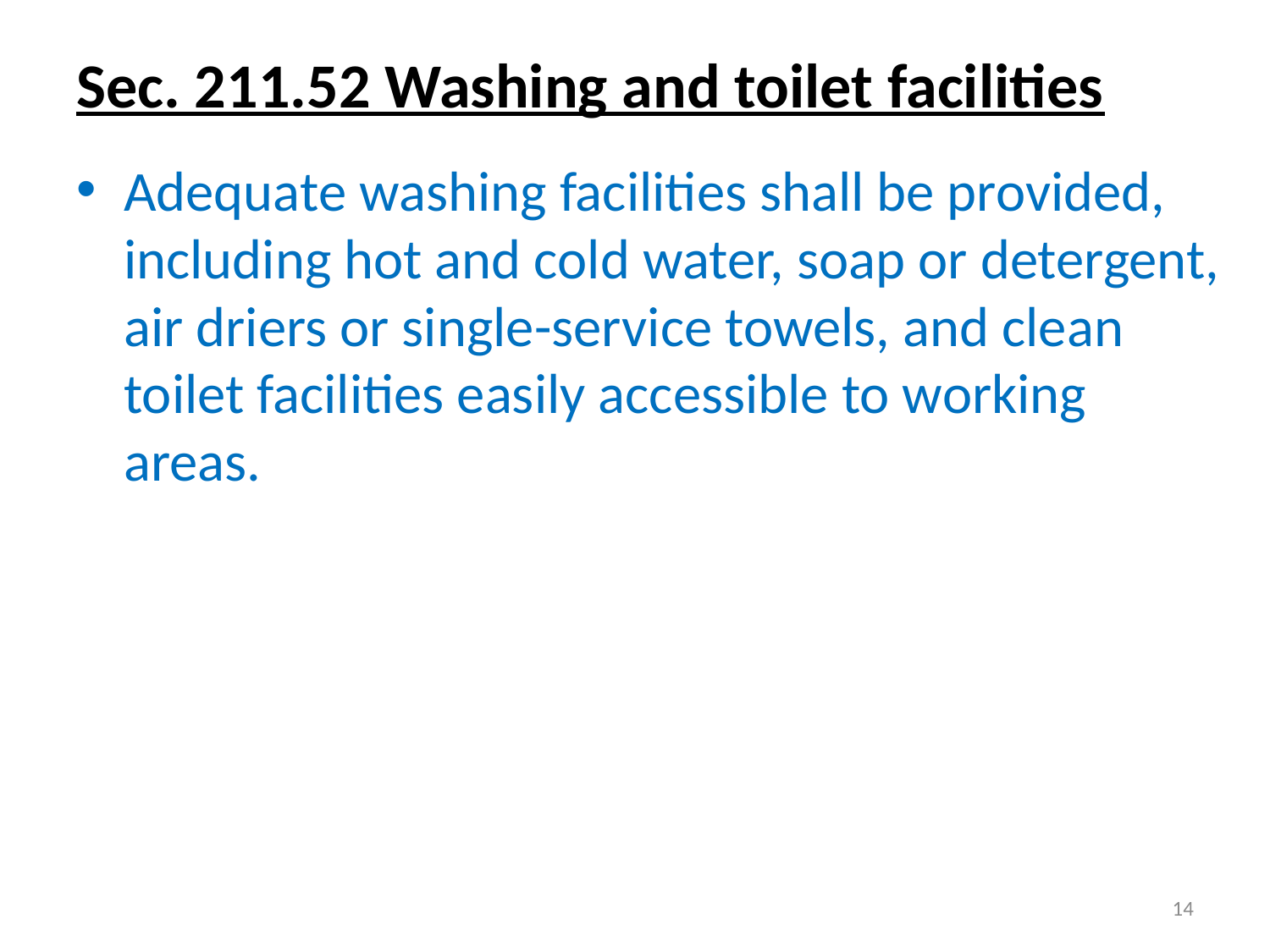

# Sec. 211.52 Washing and toilet facilities
Adequate washing facilities shall be provided, including hot and cold water, soap or detergent, air driers or single-service towels, and clean toilet facilities easily accessible to working areas.

14